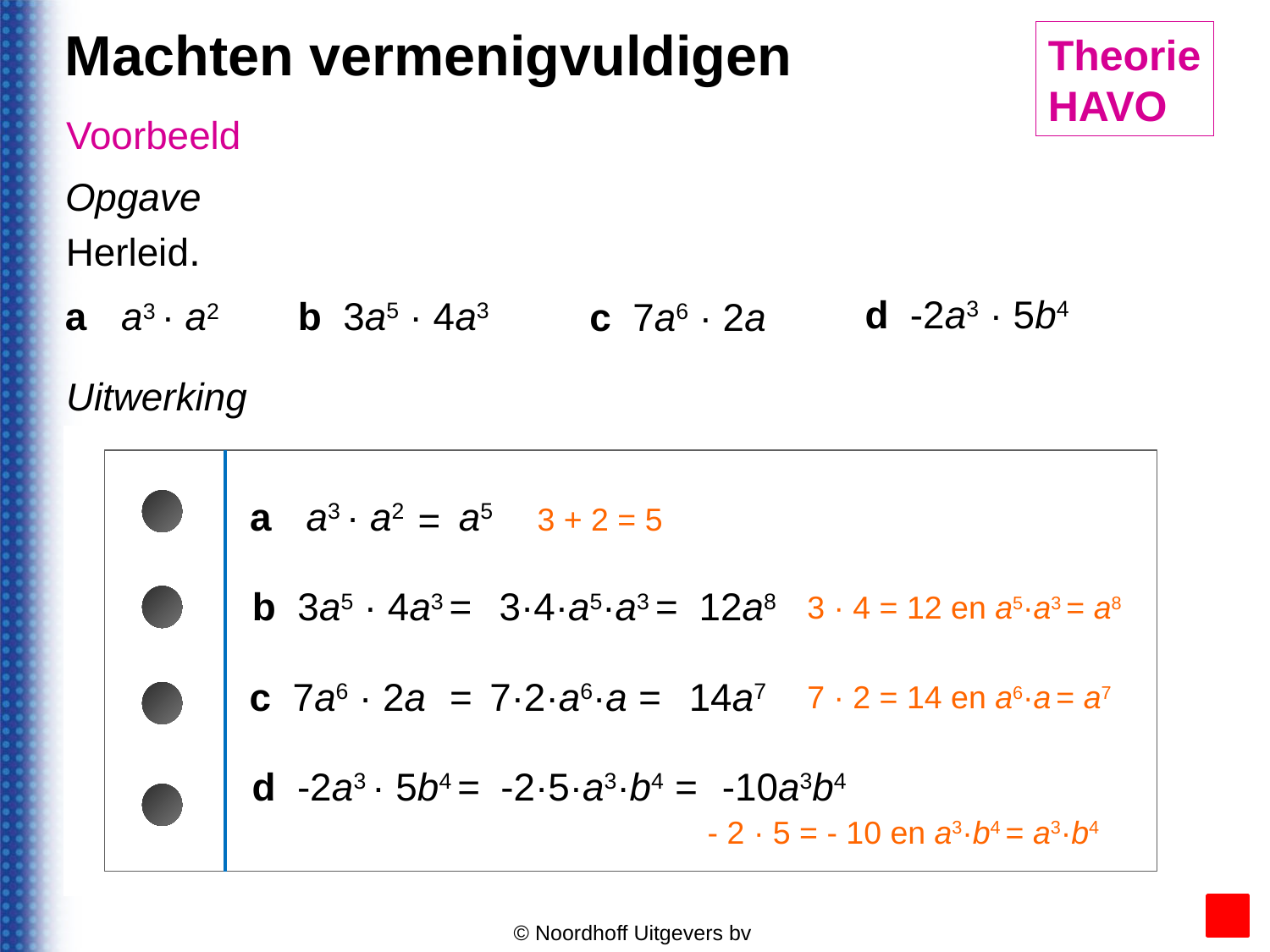

Machten vermenigvuldigen
Theorie
HAVO
Voorbeeld
Opgave
Herleid.
d  -2a3 · 5b4
b  3a5 · 4a3
a
a3 · a2
c  7a6 · 2a
Uitwerking

a5
a
a3 · a2
=

3 + 2 = 5
3·4·a5·a3 =
12a8
b  3a5 · 4a3
=
3 · 4 = 12 en a5·a3 = a8

7·2·a6·a =
14a7
c  7a6 · 2a
=
7 · 2 = 14 en a6·a = a7

-10a3b4
d  -2a3 · 5b4 =
-2·5·a3·b4 =

- 2 · 5 = - 10 en a3·b4 = a3·b4

© Noordhoff Uitgevers bv